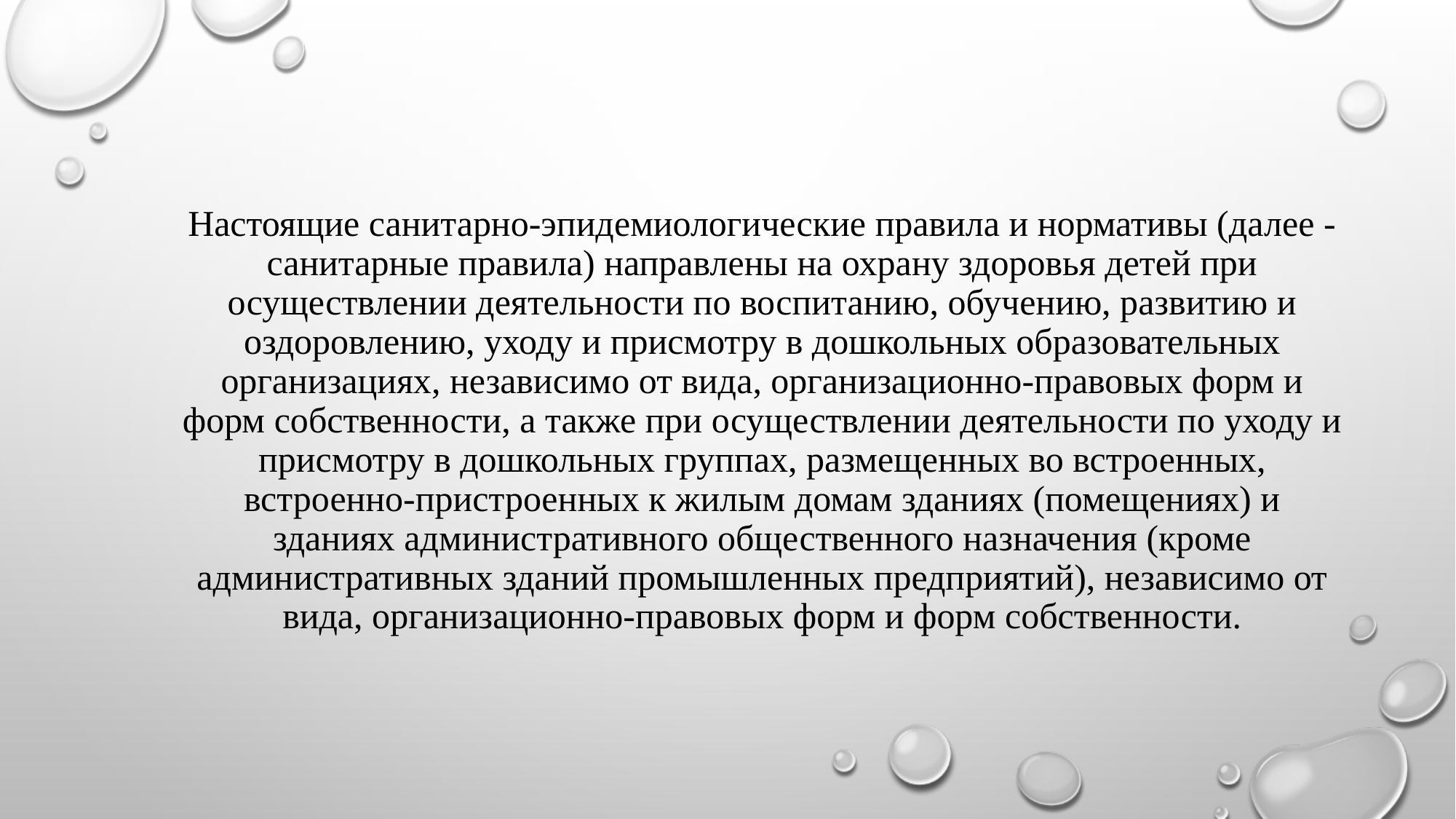

# Настоящие санитарно-эпидемиологические правила и нормативы (далее - санитарные правила) направлены на охрану здоровья детей при осуществлении деятельности по воспитанию, обучению, развитию и оздоровлению, уходу и присмотру в дошкольных образовательных организациях, независимо от вида, организационно-правовых форм и форм собственности, а также при осуществлении деятельности по уходу и присмотру в дошкольных группах, размещенных во встроенных, встроенно-пристроенных к жилым домам зданиях (помещениях) и зданиях административного общественного назначения (кроме административных зданий промышленных предприятий), независимо от вида, организационно-правовых форм и форм собственности.